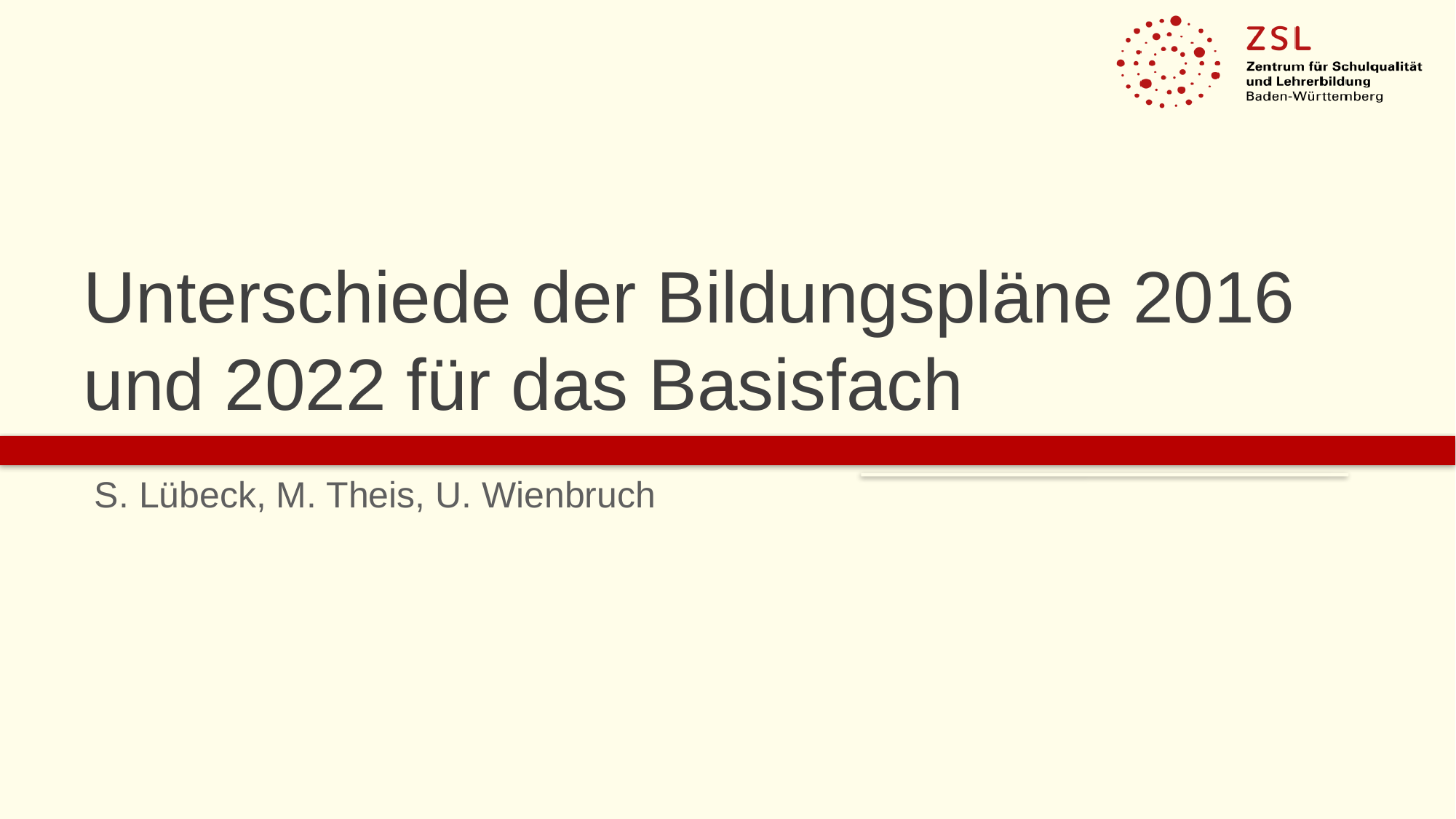

# Unterschiede der Bildungspläne 2016 und 2022 für das Basisfach
S. Lübeck, M. Theis, U. Wienbruch